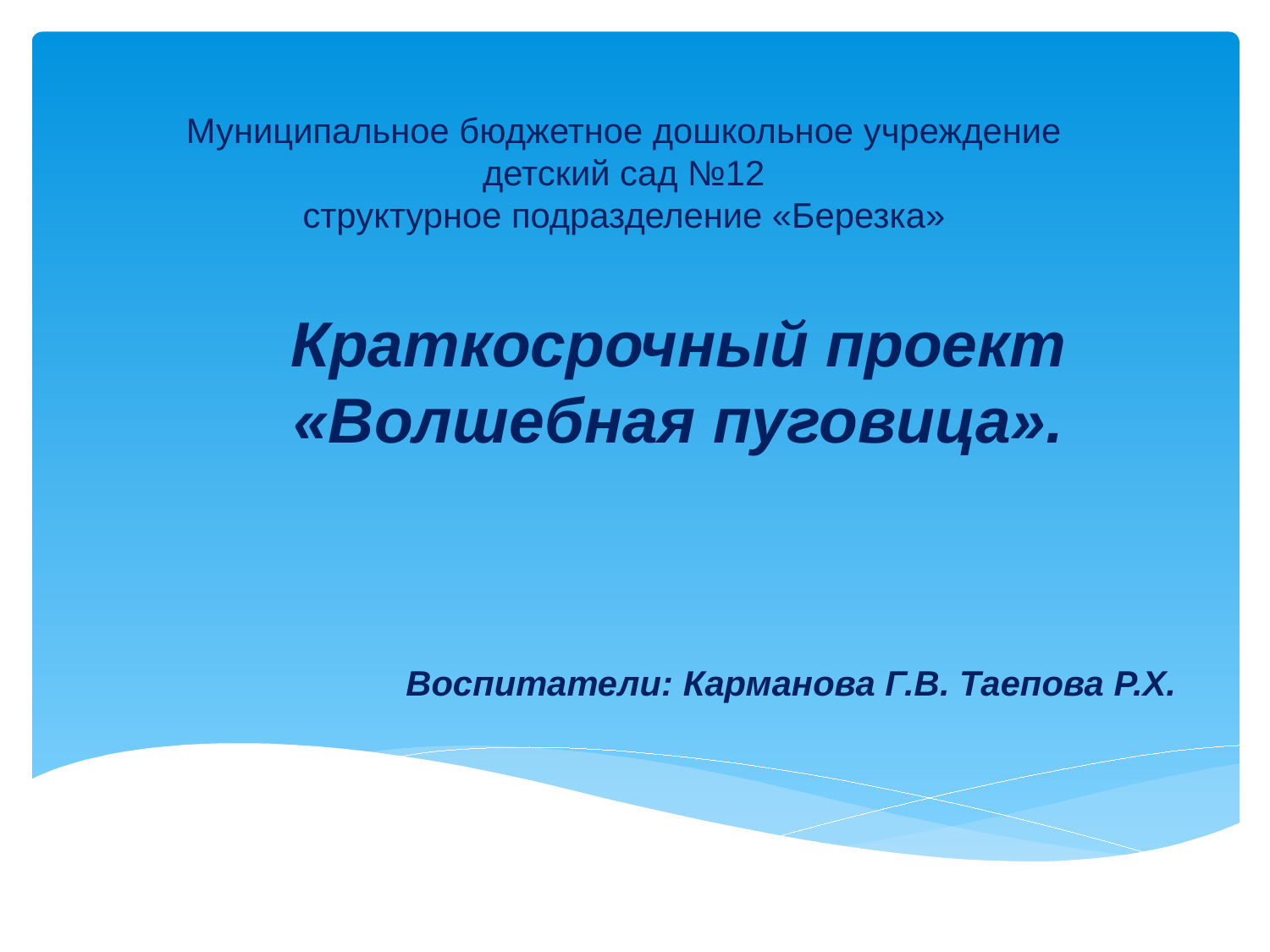

# Муниципальное бюджетное дошкольное учреждение детский сад №12 структурное подразделение «Березка»
Краткосрочный проект «Волшебная пуговица».

Воспитатели: Карманова Г.В. Таепова Р.Х.